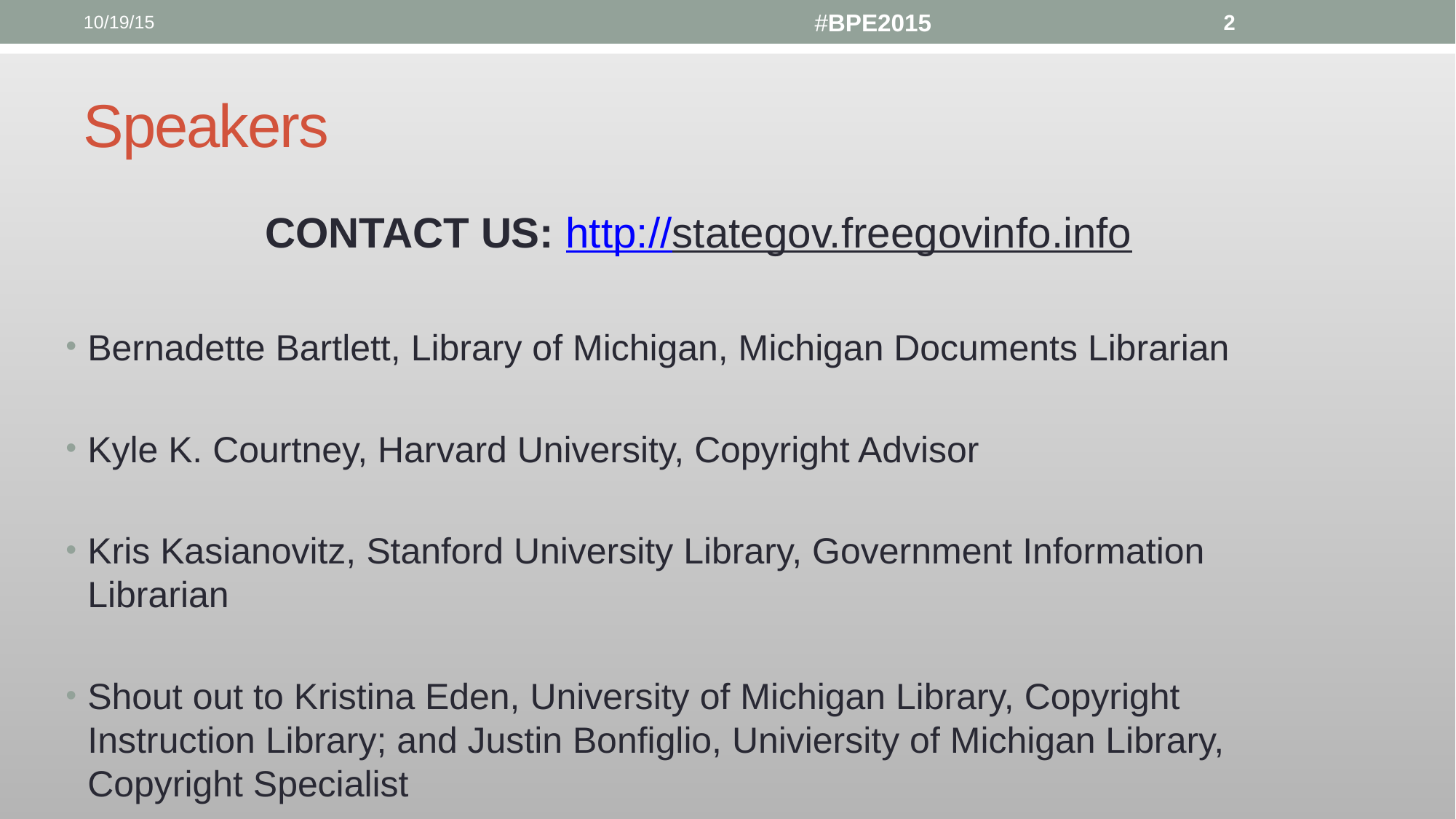

10/19/15
#BPE2015
2
# Speakers
CONTACT US: http://stategov.freegovinfo.info
Bernadette Bartlett, Library of Michigan, Michigan Documents Librarian

Kyle K. Courtney, Harvard University, Copyright Advisor

Kris Kasianovitz, Stanford University Library, Government Information Librarian

Shout out to Kristina Eden, University of Michigan Library, Copyright Instruction Library; and Justin Bonfiglio, Univiersity of Michigan Library, Copyright Specialist